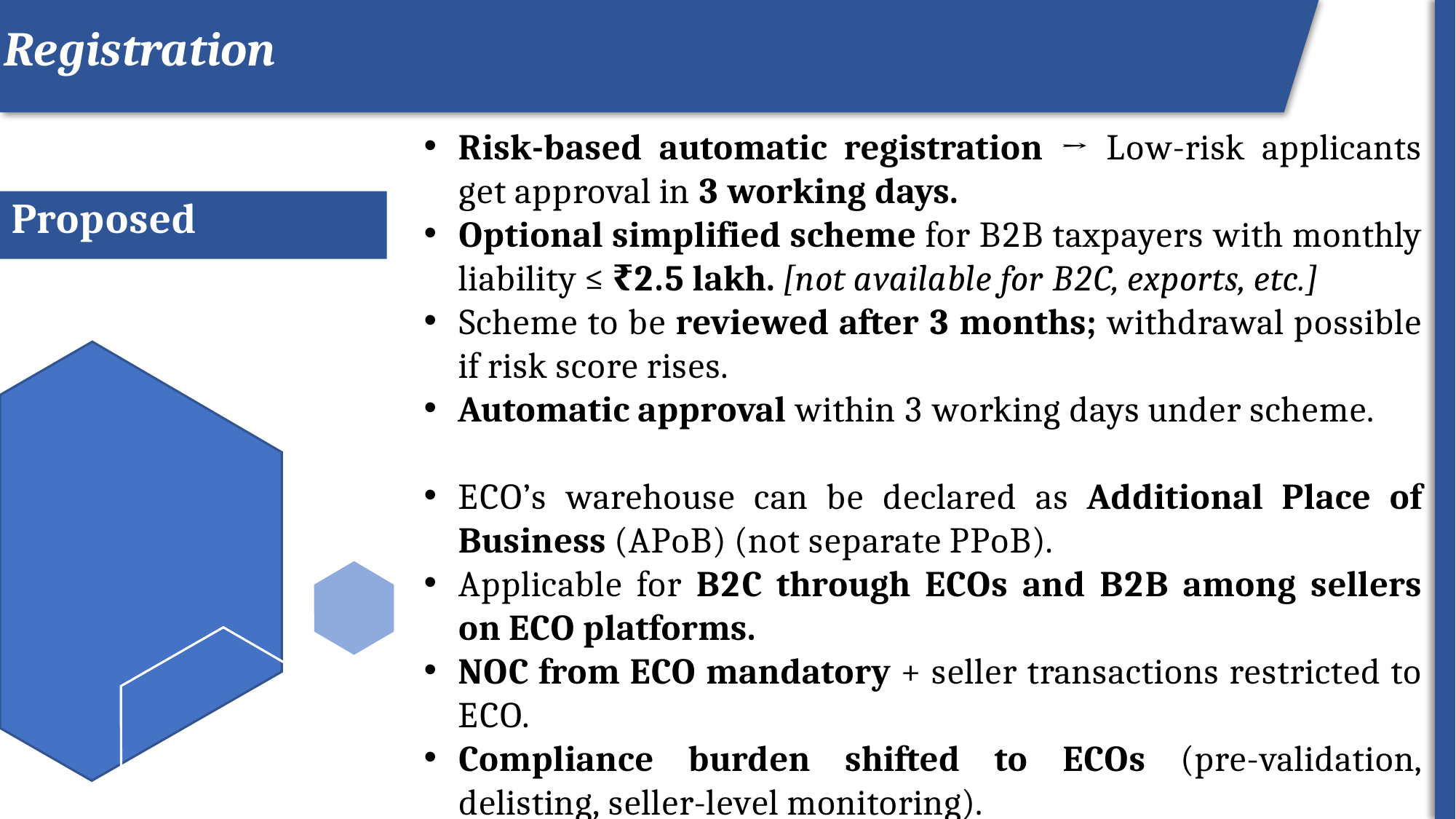

Registration
Risk-based automatic registration → Low-risk applicants get approval in 3 working days.
Optional simplified scheme for B2B taxpayers with monthly liability ≤ ₹2.5 lakh. [not available for B2C, exports, etc.]
Scheme to be reviewed after 3 months; withdrawal possible if risk score rises.
Automatic approval within 3 working days under scheme.

ECO’s warehouse can be declared as Additional Place of Business (APoB) (not separate PPoB).
Applicable for B2C through ECOs and B2B among sellers on ECO platforms.
NOC from ECO mandatory + seller transactions restricted to ECO.
Compliance burden shifted to ECOs (pre-validation, delisting, seller-level monitoring).
ROI
# Proposed
48